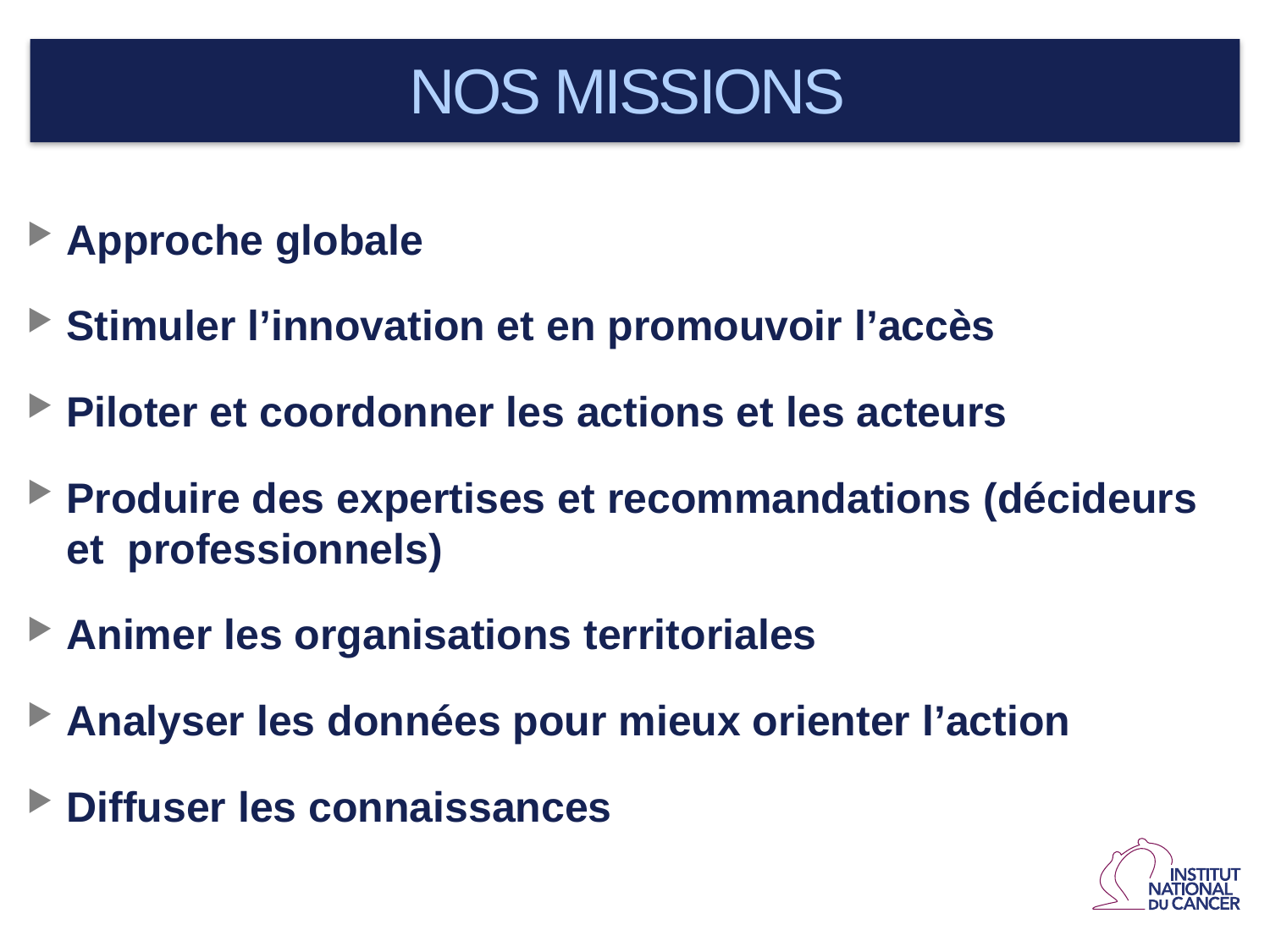

NOS MISSIONS
Approche globale
Stimuler l’innovation et en promouvoir l’accès
Piloter et coordonner les actions et les acteurs
Produire des expertises et recommandations (décideurs et  professionnels)
Animer les organisations territoriales
Analyser les données pour mieux orienter l’action
Diffuser les connaissances